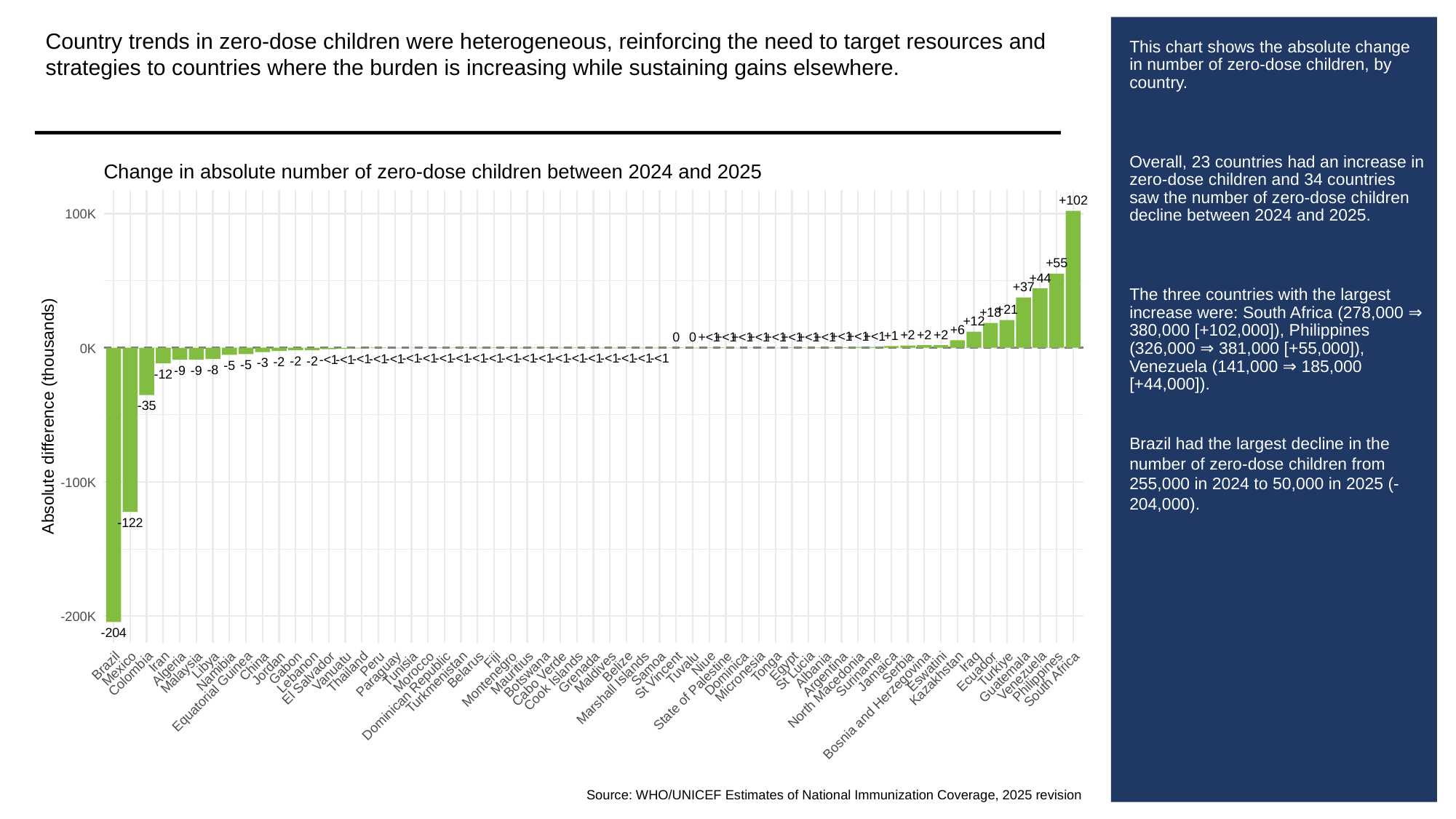

Country trends in zero-dose children were heterogeneous, reinforcing the need to target resources and strategies to countries where the burden is increasing while sustaining gains elsewhere.
# This chart shows the absolute change in number of zero-dose children, by country.

Overall, 23 countries had an increase in zero-dose children and 34 countries saw the number of zero-dose children decline between 2024 and 2025.

The three countries with the largest increase were: South Africa (278,000 ⇒ 380,000 [+102,000]), Philippines (326,000 ⇒ 381,000 [+55,000]), Venezuela (141,000 ⇒ 185,000 [+44,000]).

Brazil had the largest decline in the number of zero-dose children from 255,000 in 2024 to 50,000 in 2025 (-204,000).

Change in absolute number of zero-dose children between 2024 and 2025

+102
100K

+55
+44

+37

+21
+18
+12

+6
+2
+2
+2
+1
+<1
+<1
+<1
+<1

+<1
+<1
+<1
+<1
+<1
+<1
+<1
0
0

0K

-<1
-<1
-<1
-<1
-<1
-<1
-<1
-<1
-<1
-<1
-<1
-<1
-<1
-<1
-<1
-<1
-<1
-<1
-<1
-<1
-<1
-2
-2
-2
-3
-5
-5
-8
-9
-9
-12
-35
Absolute difference (thousands)

-100K

-122

-200K

-204
Fiji
Iran
Iraq
Niue
Peru
Libya
Brazil
Egypt
China
Belize
Tonga
Serbia
Tuvalu
Gabon
Jordan
Algeria
Mexico
Samoa
Tunisia
Turkiye
Albania
Belarus
St Lucia
Vanuatu
Namibia
Eswatini
Jamaica
Ecuador
Morocco
Thailand
Grenada
Lebanon
Malaysia
Maldives
Mauritius
Dominica
Colombia
Suriname
Paraguay
Argentina
Botswana
St Vincent
Venezuela
Micronesia
Philippines
Guatemala
El Salvador
Kazakhstan
Cabo Verde
Montenegro
South Africa
Cook Islands
Turkmenistan
Marshall Islands
North Macedonia
State of Palestine
Equatorial Guinea
Dominican Republic
Bosnia and Herzegovina
Source: WHO/UNICEF Estimates of National Immunization Coverage, 2025 revision